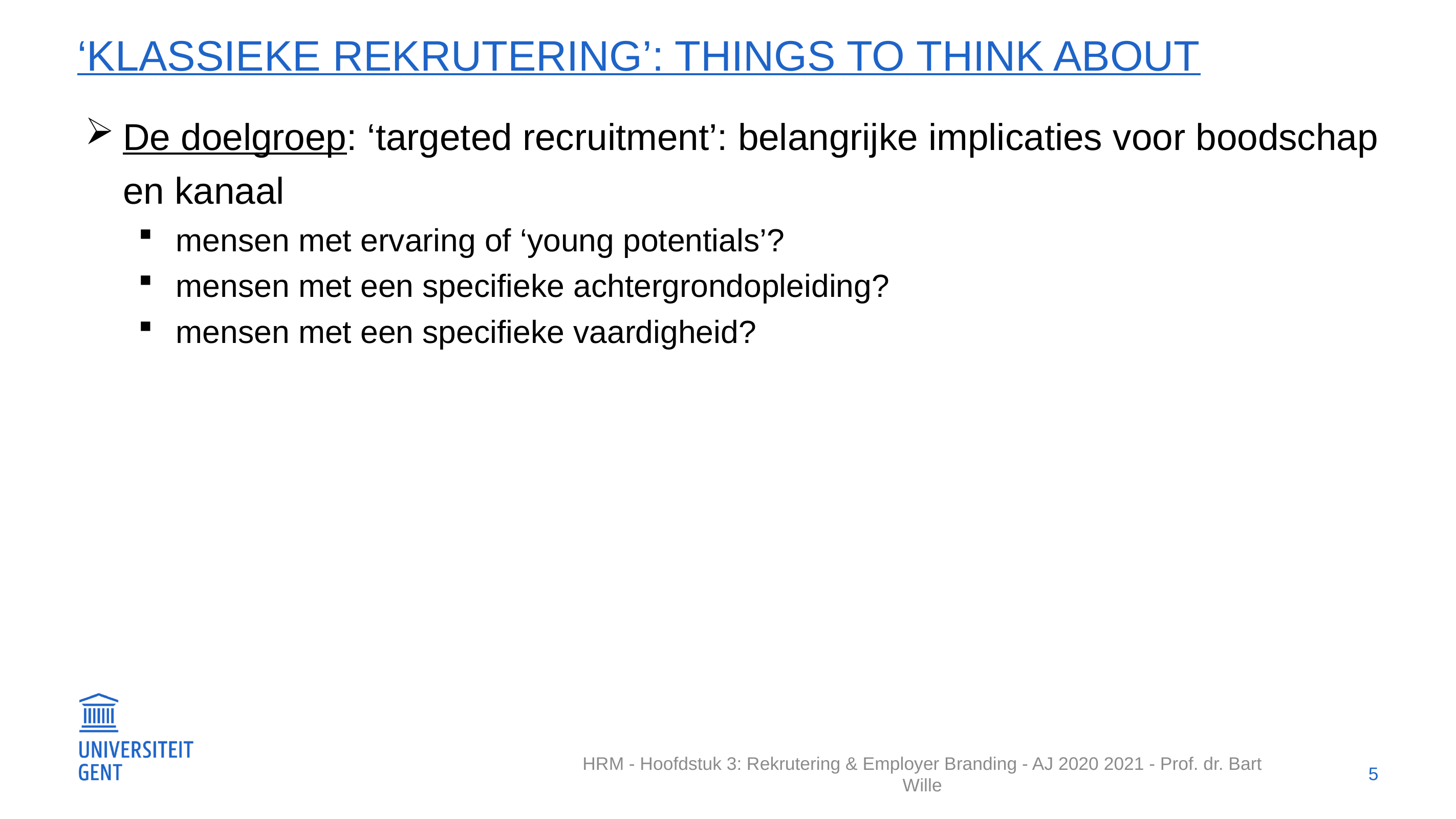

# ‘klassieke rekrutering’: things to think about
De doelgroep: ‘targeted recruitment’: belangrijke implicaties voor boodschap en kanaal
mensen met ervaring of ‘young potentials’?
mensen met een specifieke achtergrondopleiding?
mensen met een specifieke vaardigheid?

5
HRM - Hoofdstuk 3: Rekrutering & Employer Branding - AJ 2020 2021 - Prof. dr. Bart Wille